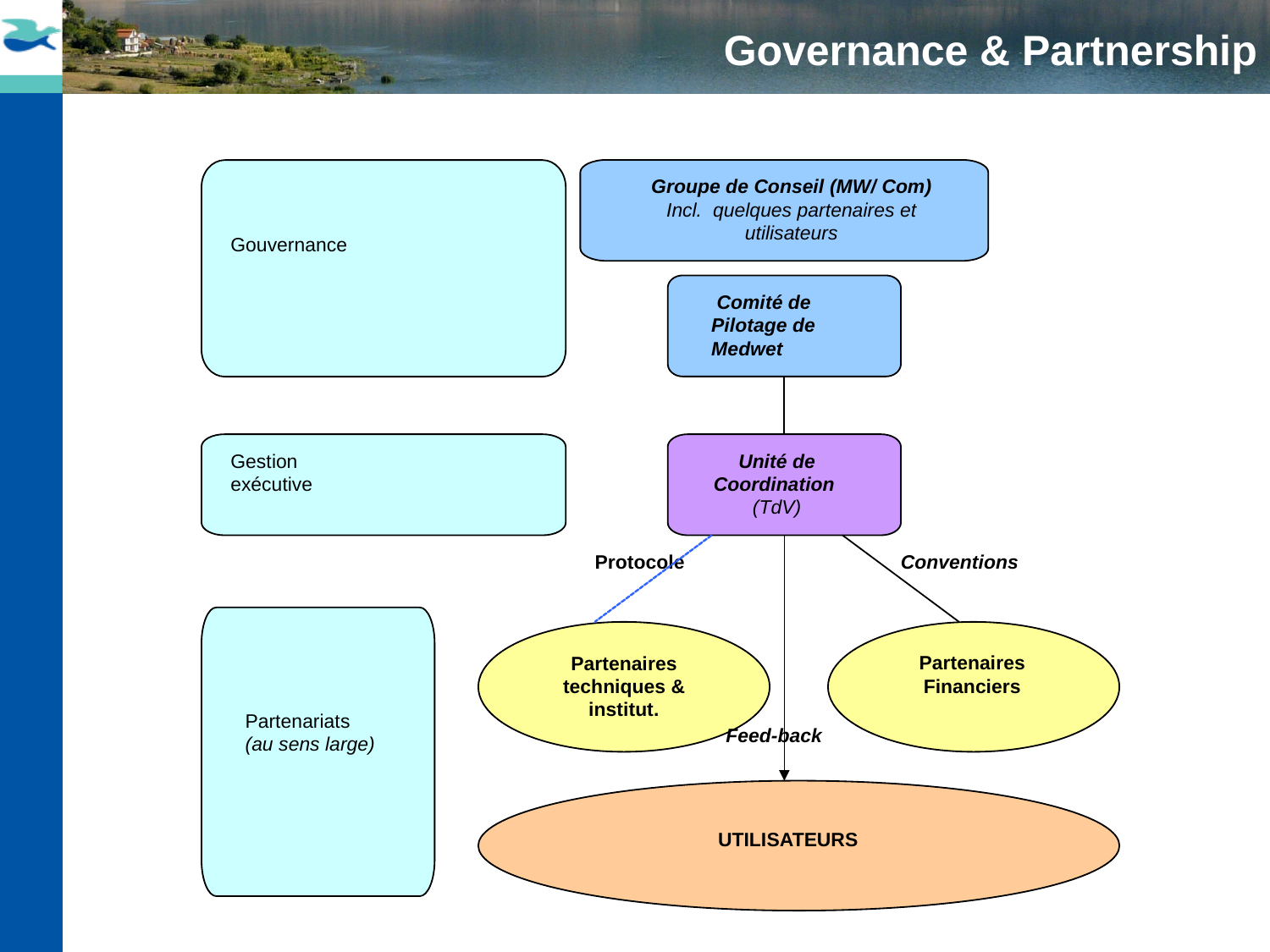

Governance & Partnership

Groupe de Conseil (MW/ Com)
Incl.  quelques partenaires et utilisateurs
Gouvernance

 Comité de Pilotage de Medwet

Gestion exécutive
Unité de Coordination
(TdV)

Protocole
Conventions

Partenaires techniques & institut.
Partenaires Financiers
Partenariats (au sens large)
Feed-back

UTILISATEURS
|  |  |
| --- | --- |
|  |  |
|  |  |